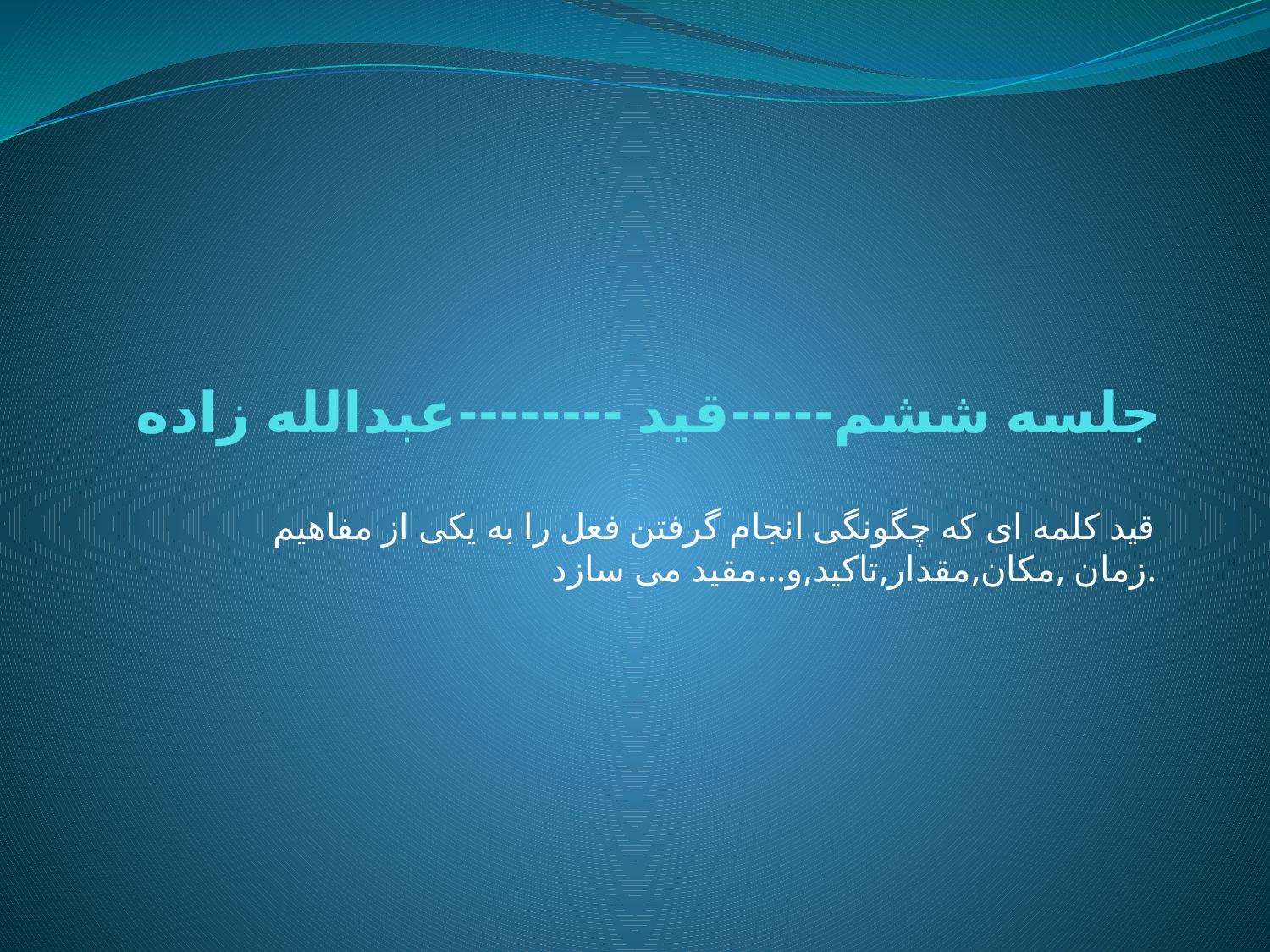

# جلسه ششم-----قید --------عبدالله زاده

قید کلمه ای که چگونگی انجام گرفتن فعل را به یکی از مفاهیم زمان ,مکان,مقدار,تاکید,و...مقید می سازد.